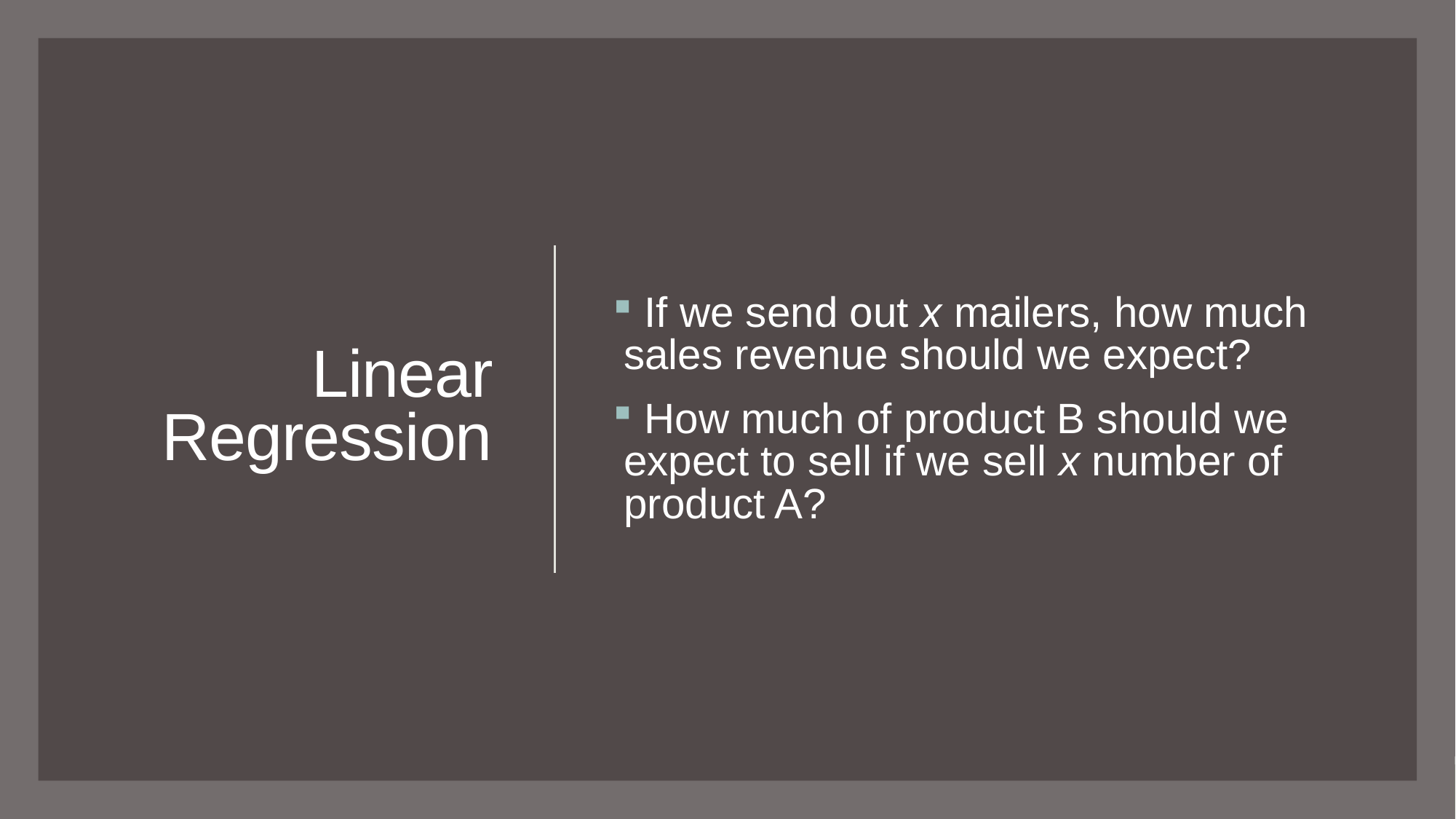

If we send out x mailers, how much sales revenue should we expect?
 How much of product B should we expect to sell if we sell x number of product A?
# Linear Regression